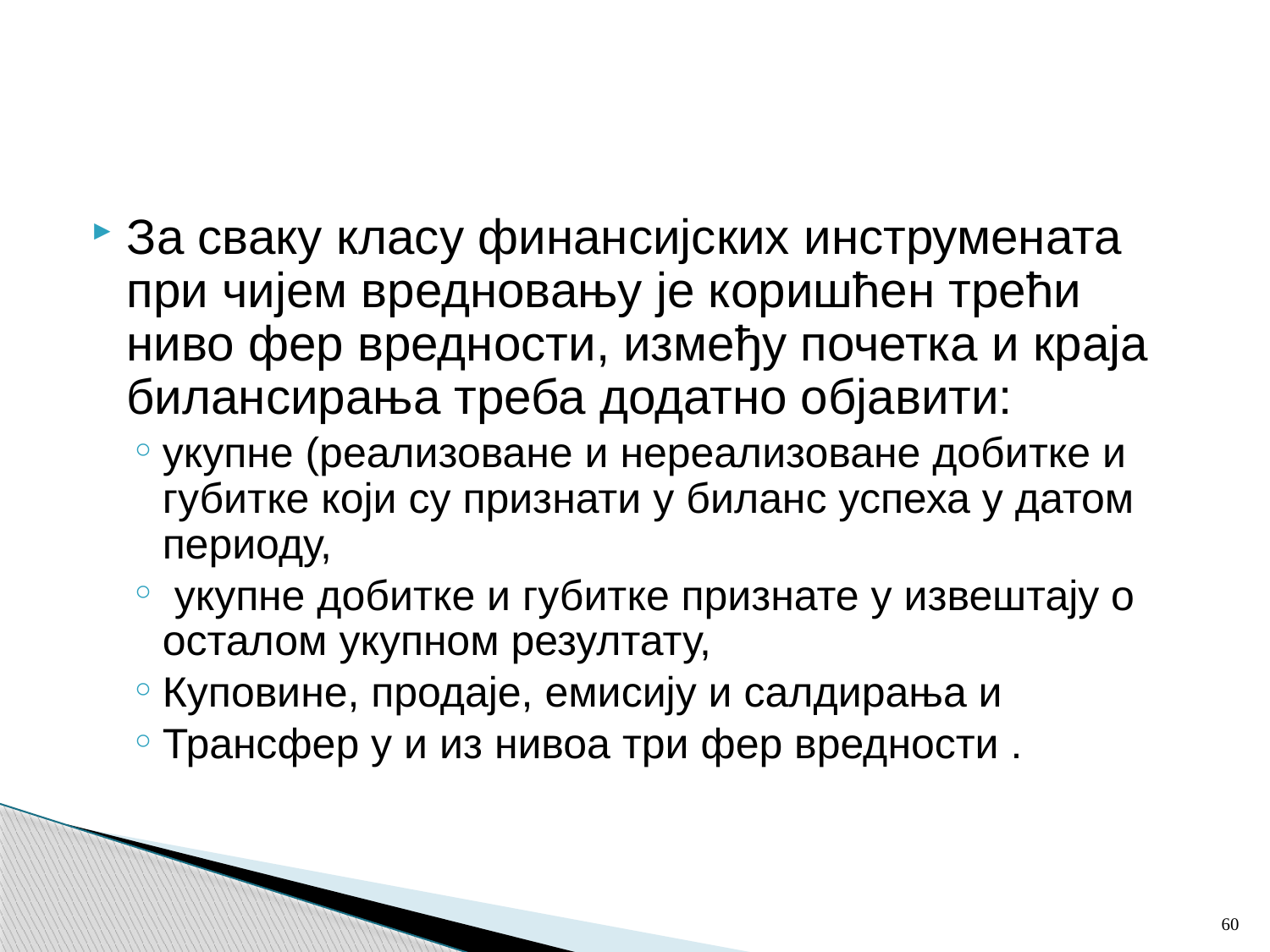

#
За сваку класу финансијских инструмената при чијем вредновању је коришћен трећи ниво фер вредности, између почетка и краја билансирања треба додатно објавити:
укупне (реализоване и нереализоване добитке и губитке који су признати у биланс успеха у датом периоду,
 укупне добитке и губитке признате у извештају о осталом укупном резултату,
Куповине, продаје, емисију и салдирања и
Трансфер у и из нивоа три фер вредности .
60